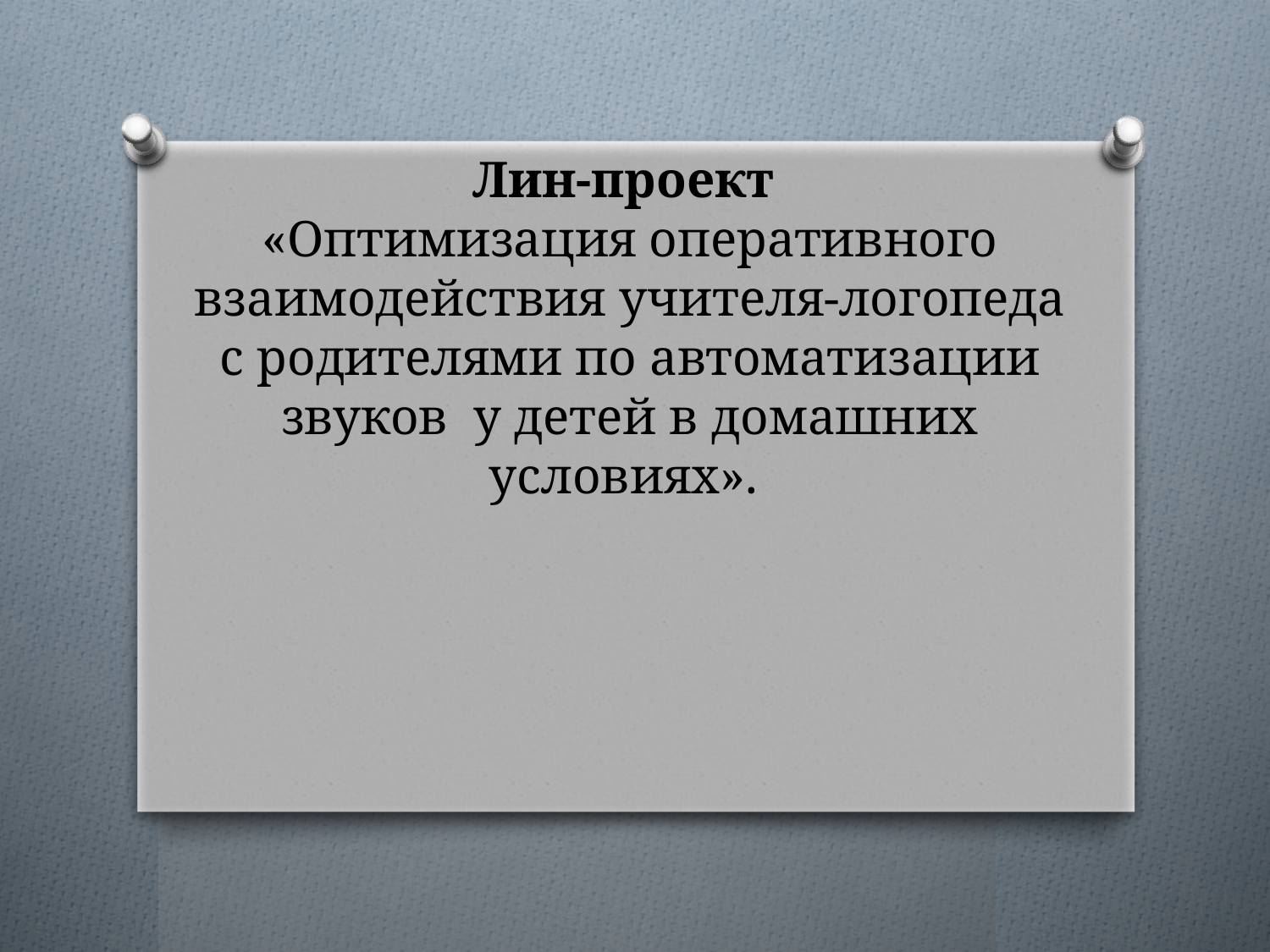

# Лин-проект «Оптимизация оперативного взаимодействия учителя-логопеда с родителями по автоматизации звуков  у детей в домашних условиях».